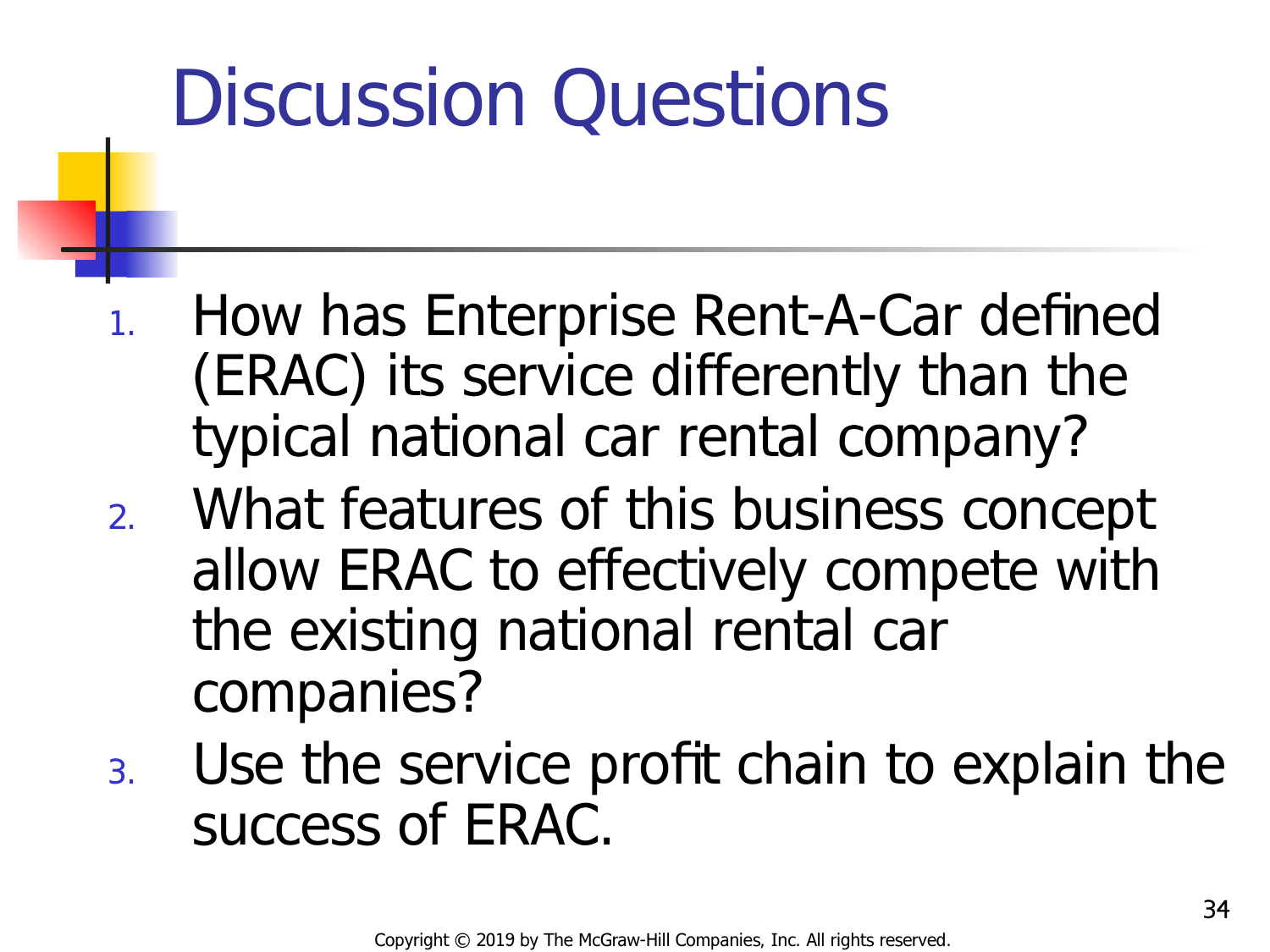

# Discussion Questions
How has Enterprise Rent-A-Car defined (ERAC) its service differently than the typical national car rental company?
What features of this business concept allow ERAC to effectively compete with the existing national rental car companies?
Use the service profit chain to explain the success of ERAC.
34
Copyright © 2019 by The McGraw-Hill Companies, Inc. All rights reserved.